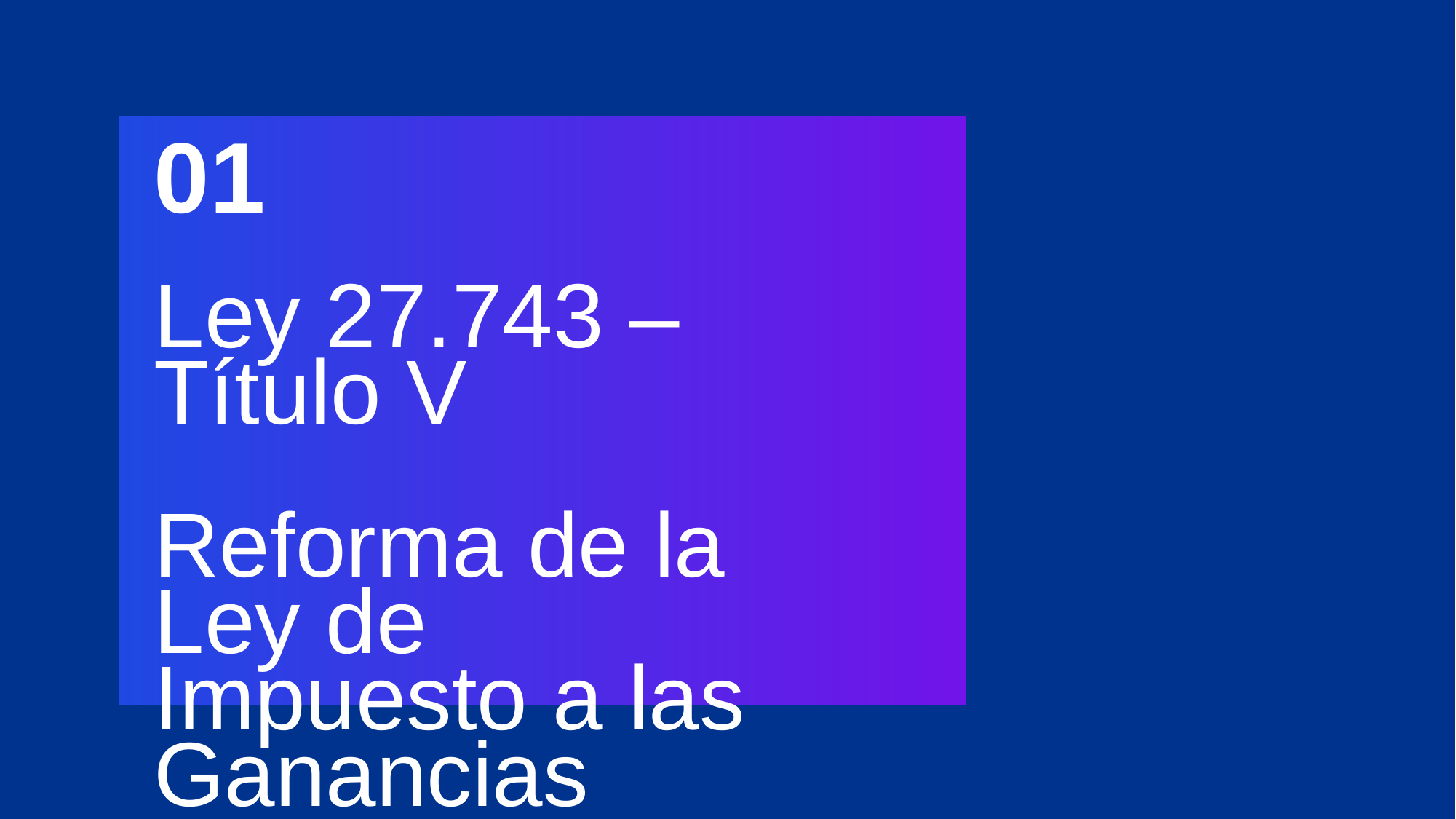

01
# Ley 27.743 – Título V Reforma de la Ley de Impuesto a las Ganancias